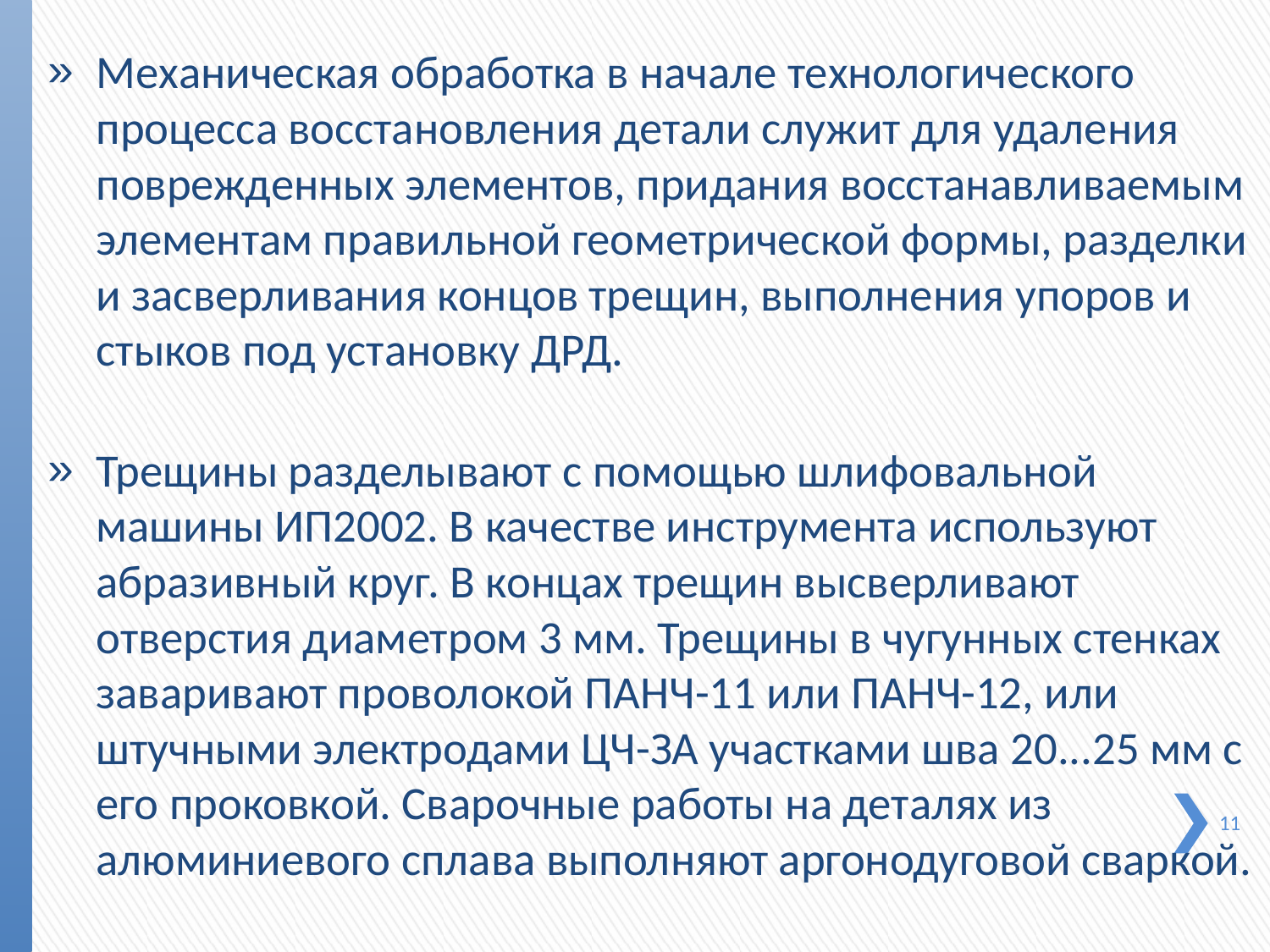

Механическая обработка в начале технологического процес­са восстановления детали служит для удаления поврежденных элементов, придания восстанавливаемым элементам правиль­ной геометрической формы, разделки и засверливания концов трещин, выполнения упоров и стыков под установку ДРД.
Трещины разделывают с помощью шлифовальной машины ИП2002. В качестве инструмента используют абразивный круг. В концах трещин высверливают отверстия диаметром 3 мм. Трещины в чугунных стенках заваривают проволокой ПАНЧ-11 или ПАНЧ-12, или штучными электродами ЦЧ-ЗА участками шва 20...25 мм с его проковкой. Сварочные работы на деталях из алюминиевого сплава выполняют аргонодуговой сваркой.
11